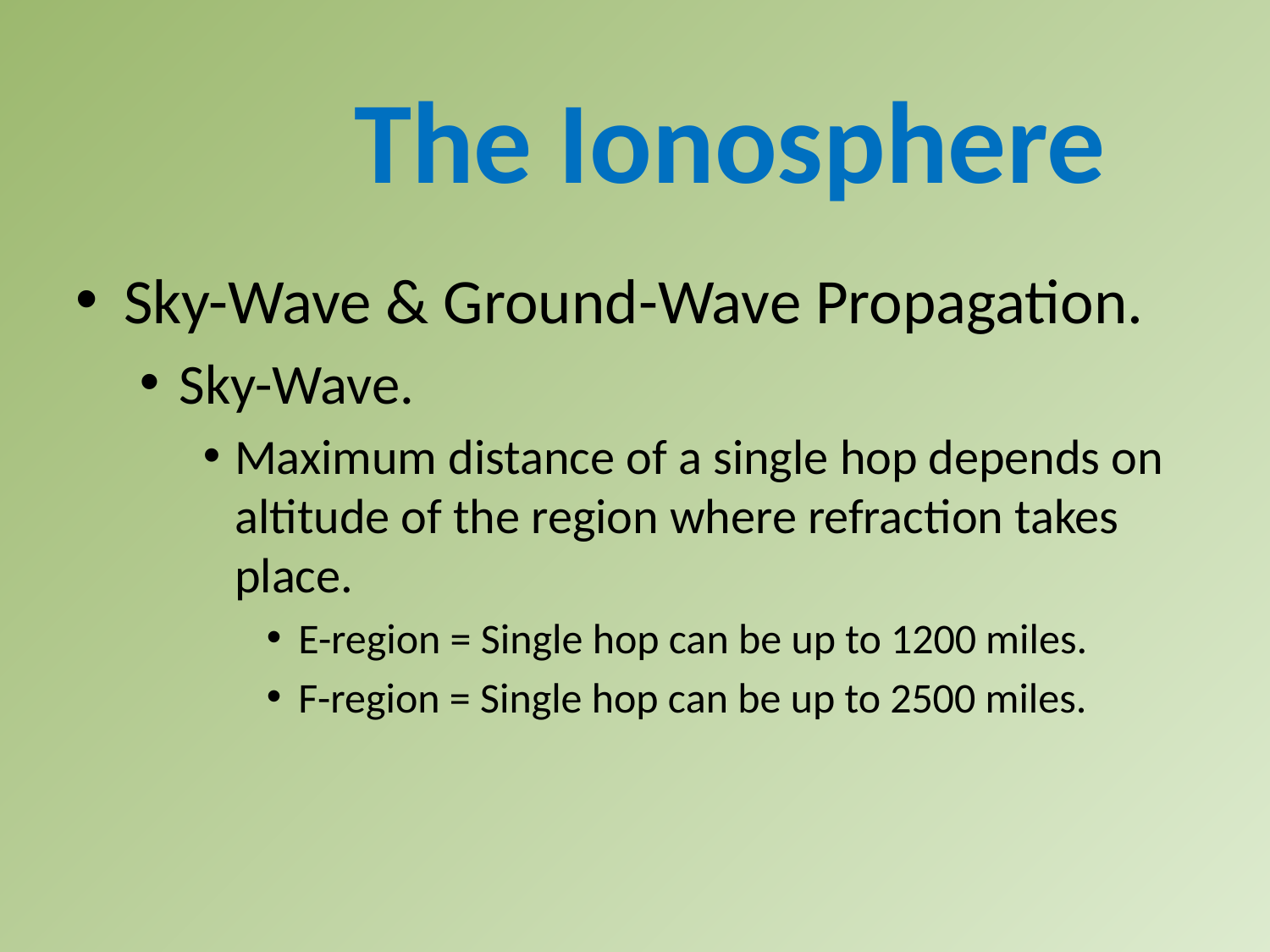

The Ionosphere
Sky-Wave & Ground-Wave Propagation.
Sky-Wave.
Maximum distance of a single hop depends on altitude of the region where refraction takes place.
E-region = Single hop can be up to 1200 miles.
F-region = Single hop can be up to 2500 miles.